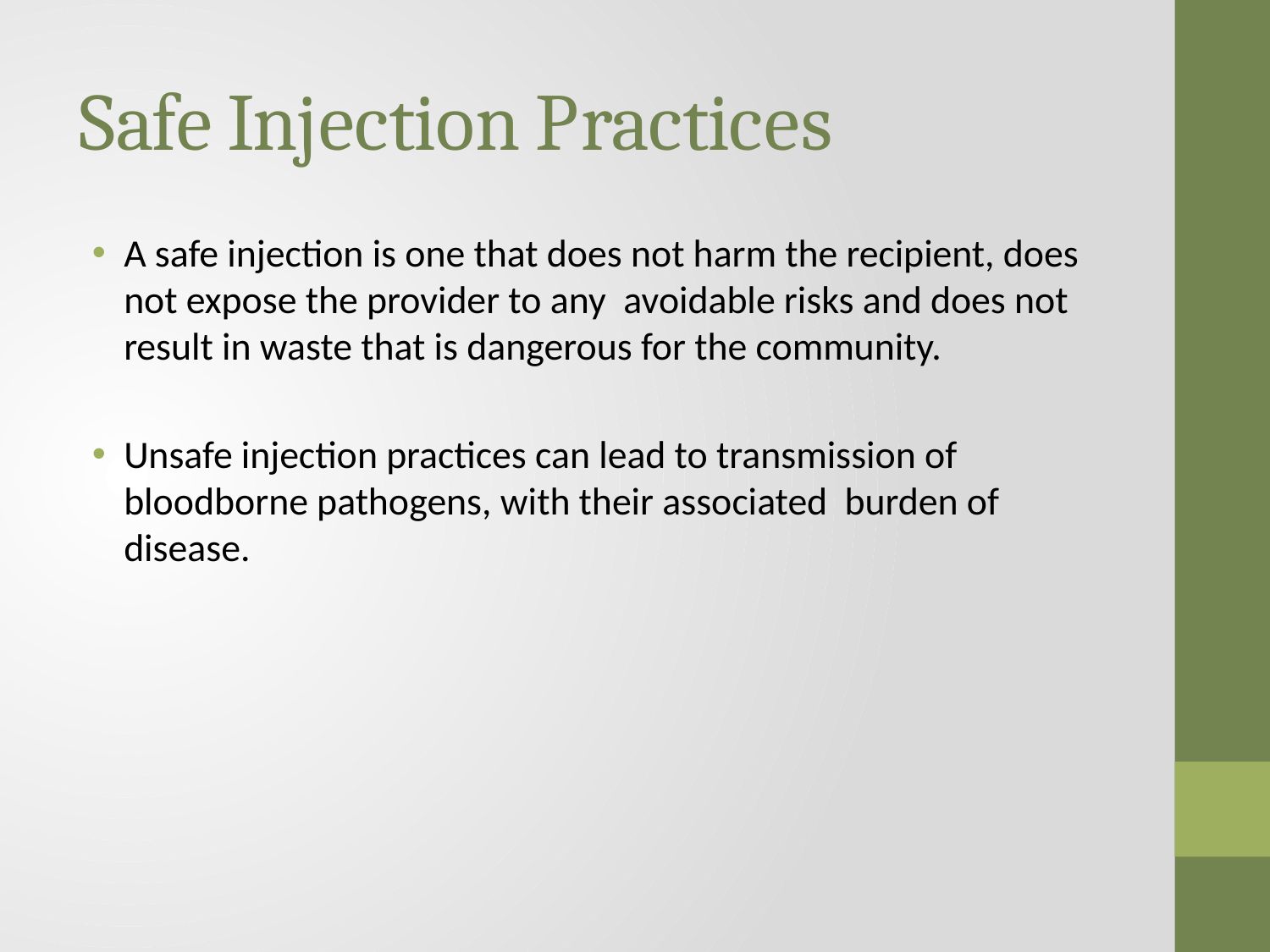

# Safe Injection Practices
A safe injection is one that does not harm the recipient, does not expose the provider to any  avoidable risks and does not result in waste that is dangerous for the community.

Unsafe injection practices can lead to transmission of bloodborne pathogens, with their associated  burden of disease.